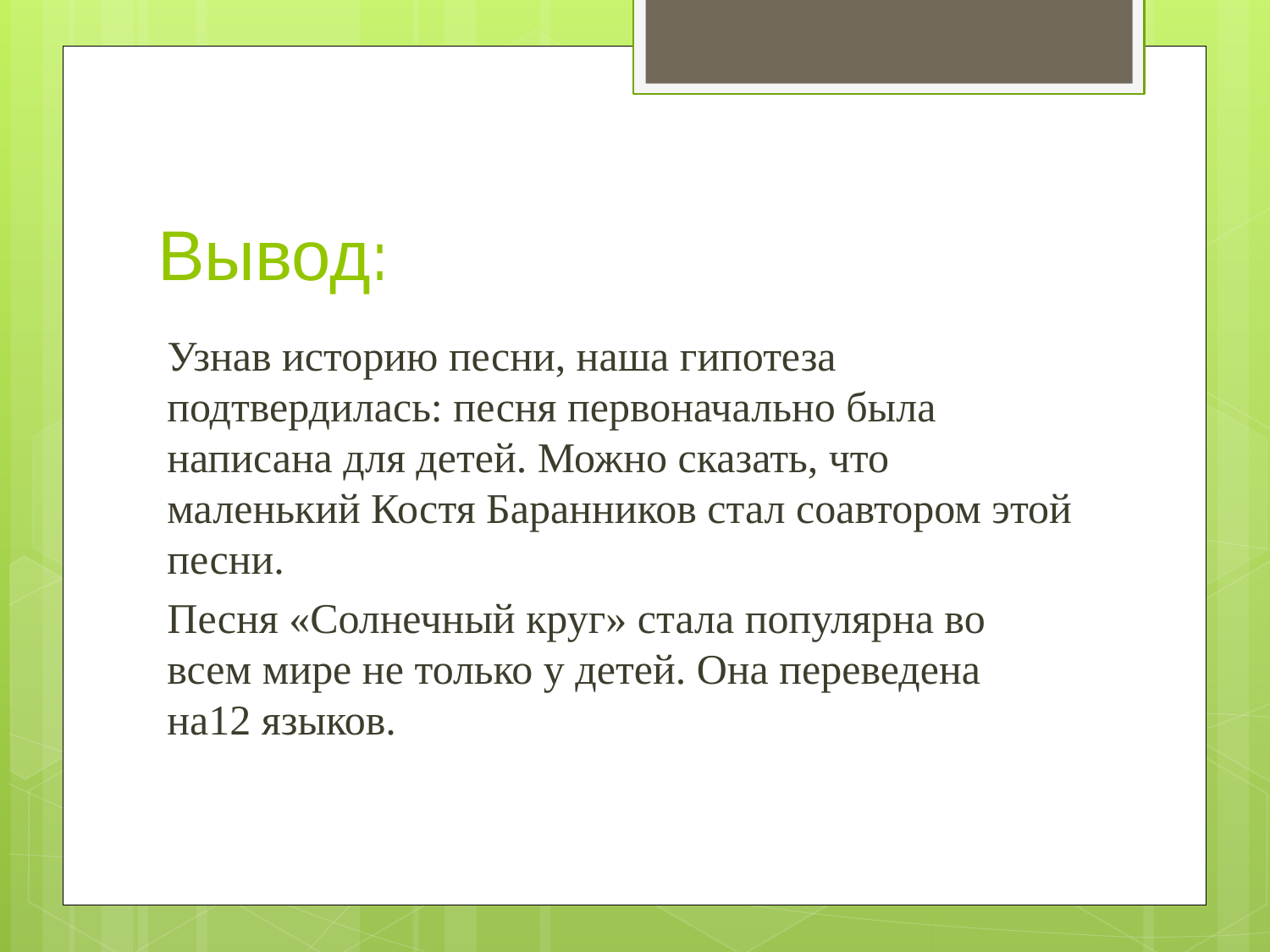

# Вывод:
Узнав историю песни, наша гипотеза подтвердилась: песня первоначально была написана для детей. Можно сказать, что маленький Костя Баранников стал соавтором этой песни.
Песня «Солнечный круг» стала популярна во всем мире не только у детей. Она переведена на12 языков.